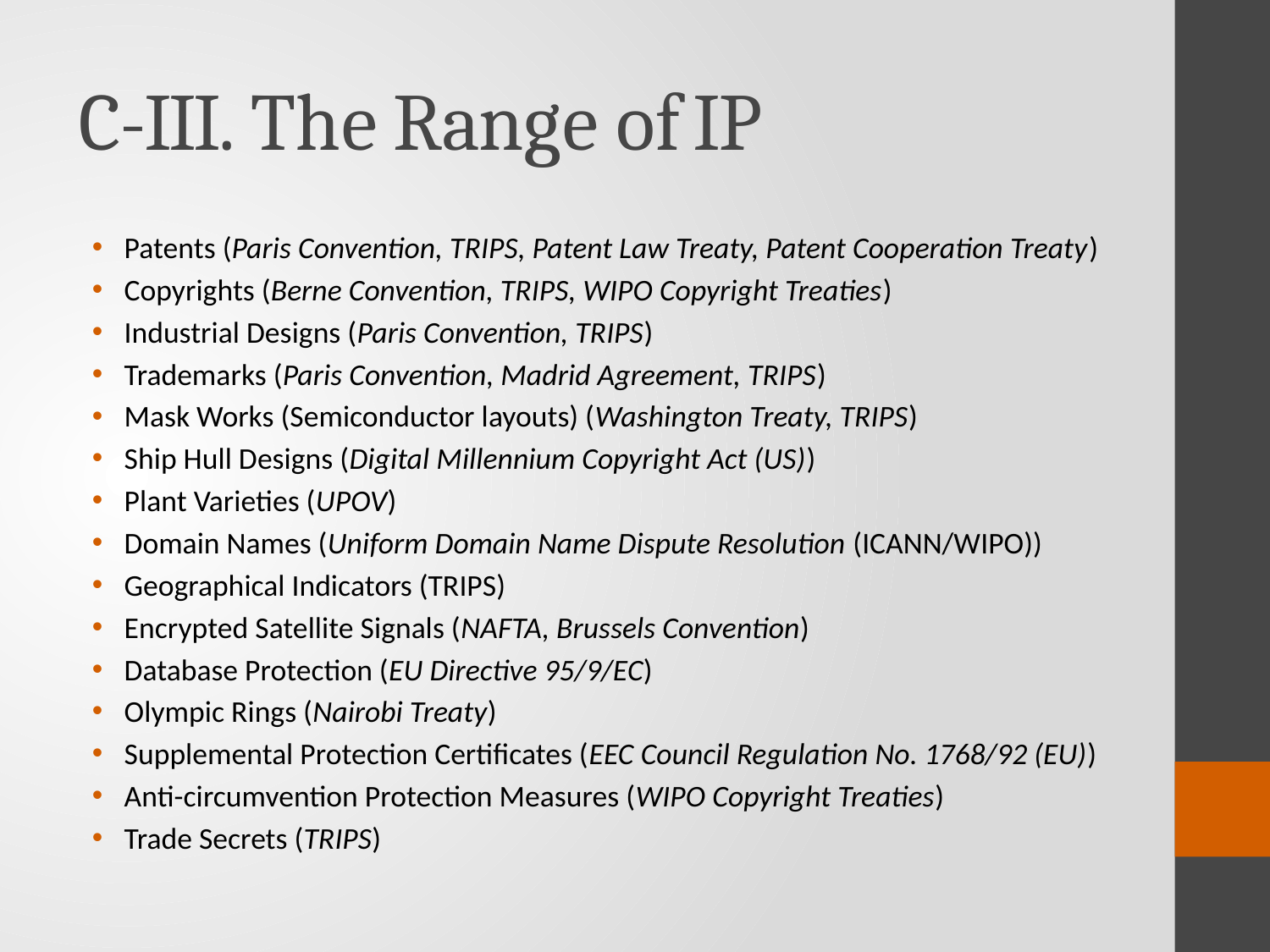

# C-III. The Range of IP
Patents (Paris Convention, TRIPS, Patent Law Treaty, Patent Cooperation Treaty)
Copyrights (Berne Convention, TRIPS, WIPO Copyright Treaties)
Industrial Designs (Paris Convention, TRIPS)
Trademarks (Paris Convention, Madrid Agreement, TRIPS)
Mask Works (Semiconductor layouts) (Washington Treaty, TRIPS)
Ship Hull Designs (Digital Millennium Copyright Act (US))
Plant Varieties (UPOV)
Domain Names (Uniform Domain Name Dispute Resolution (ICANN/WIPO))
Geographical Indicators (TRIPS)
Encrypted Satellite Signals (NAFTA, Brussels Convention)
Database Protection (EU Directive 95/9/EC)
Olympic Rings (Nairobi Treaty)
Supplemental Protection Certificates (EEC Council Regulation No. 1768/92 (EU))
Anti-circumvention Protection Measures (WIPO Copyright Treaties)
Trade Secrets (TRIPS)